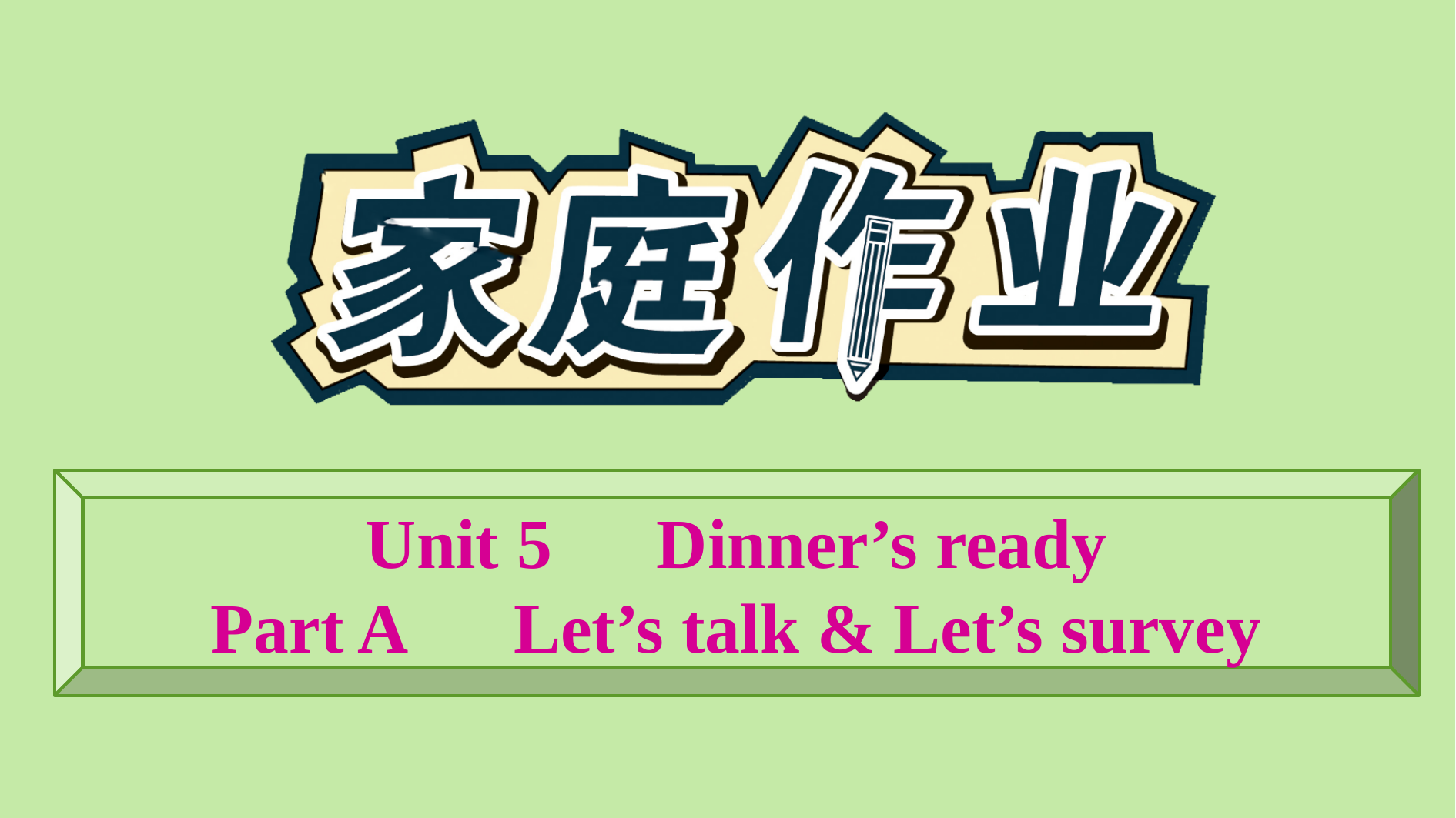

Unit 5　Dinner’s ready
Part A　Let’s talk & Let’s survey